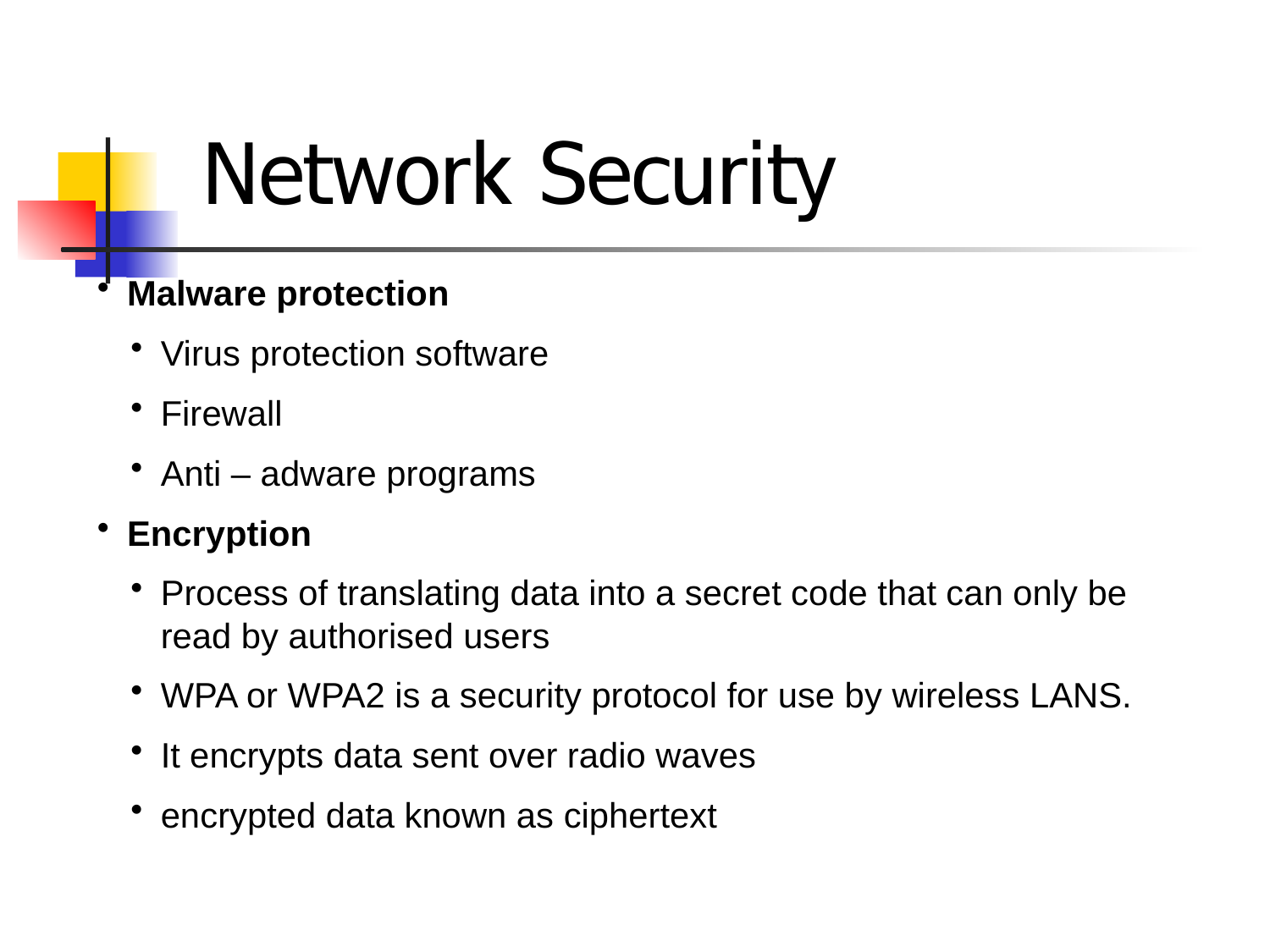

Network Security

Malware protection
Virus protection software
Firewall
Anti – adware programs
Encryption
Process of translating data into a secret code that can only be read by authorised users
WPA or WPA2 is a security protocol for use by wireless LANS.
It encrypts data sent over radio waves
encrypted data known as ciphertext